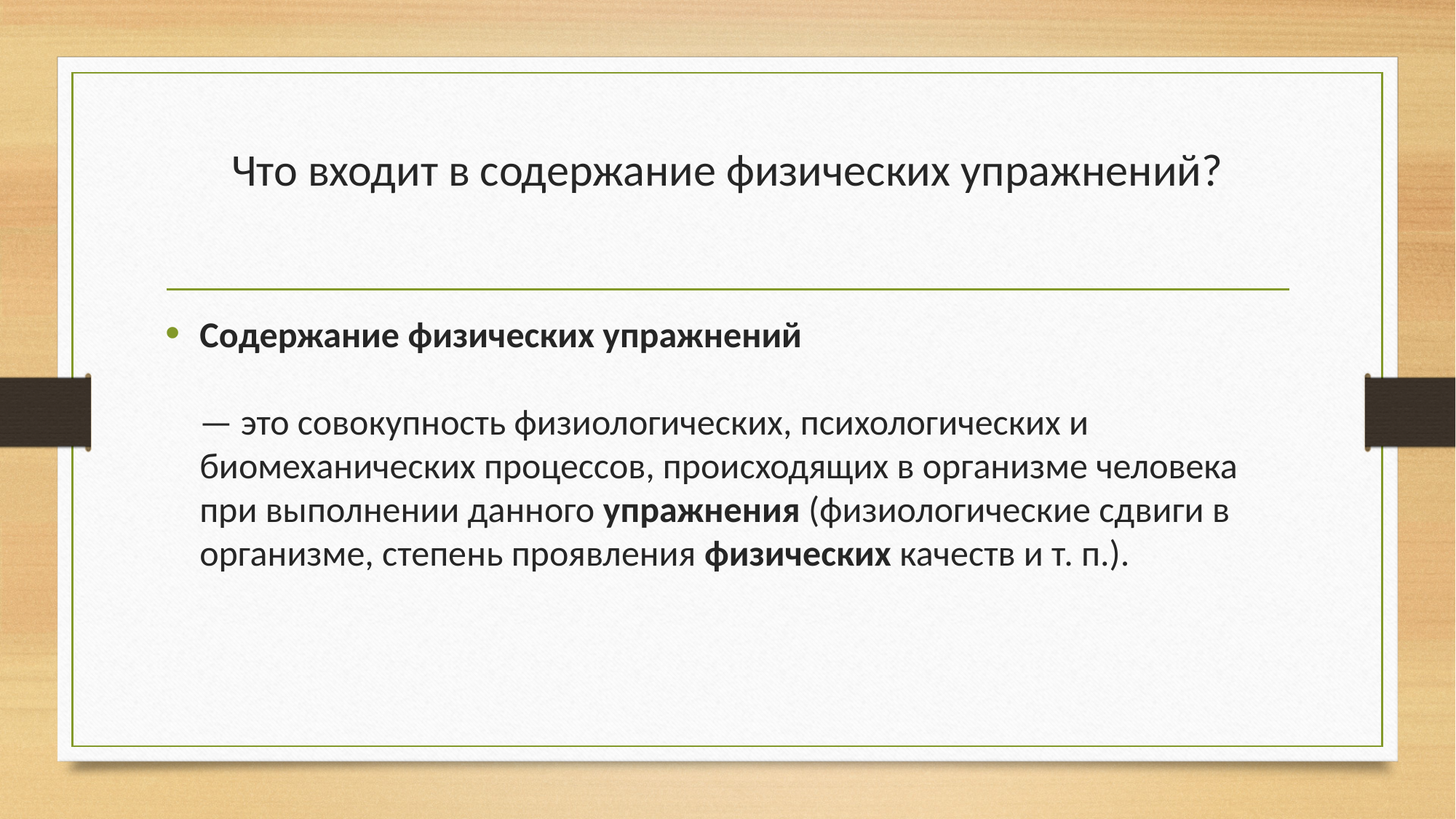

# Что входит в содержание физических упражнений?
Содержание физических упражнений
— это совокупность физиологических, психологических и биомеханических процессов, происходящих в организме человека при выполнении данного упражнения (физиологические сдвиги в организме, степень проявления физических качеств и т. п.).